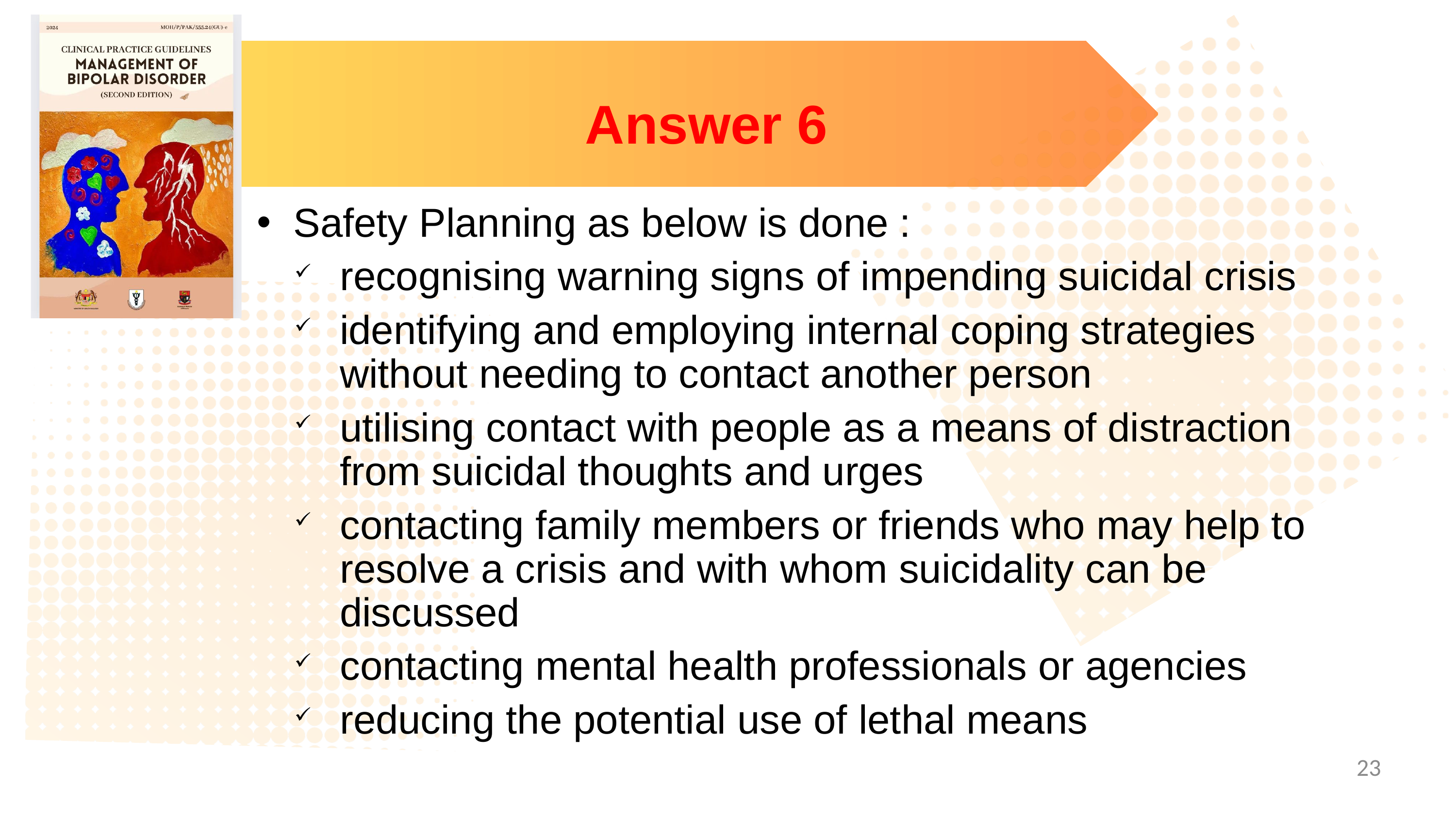

Answer 6

Safety Planning as below is done :
recognising warning signs of impending suicidal crisis
identifying and employing internal coping strategies without needing to contact another person
utilising contact with people as a means of distraction from suicidal thoughts and urges
contacting family members or friends who may help to resolve a crisis and with whom suicidality can be discussed
contacting mental health professionals or agencies
reducing the potential use of lethal means

23